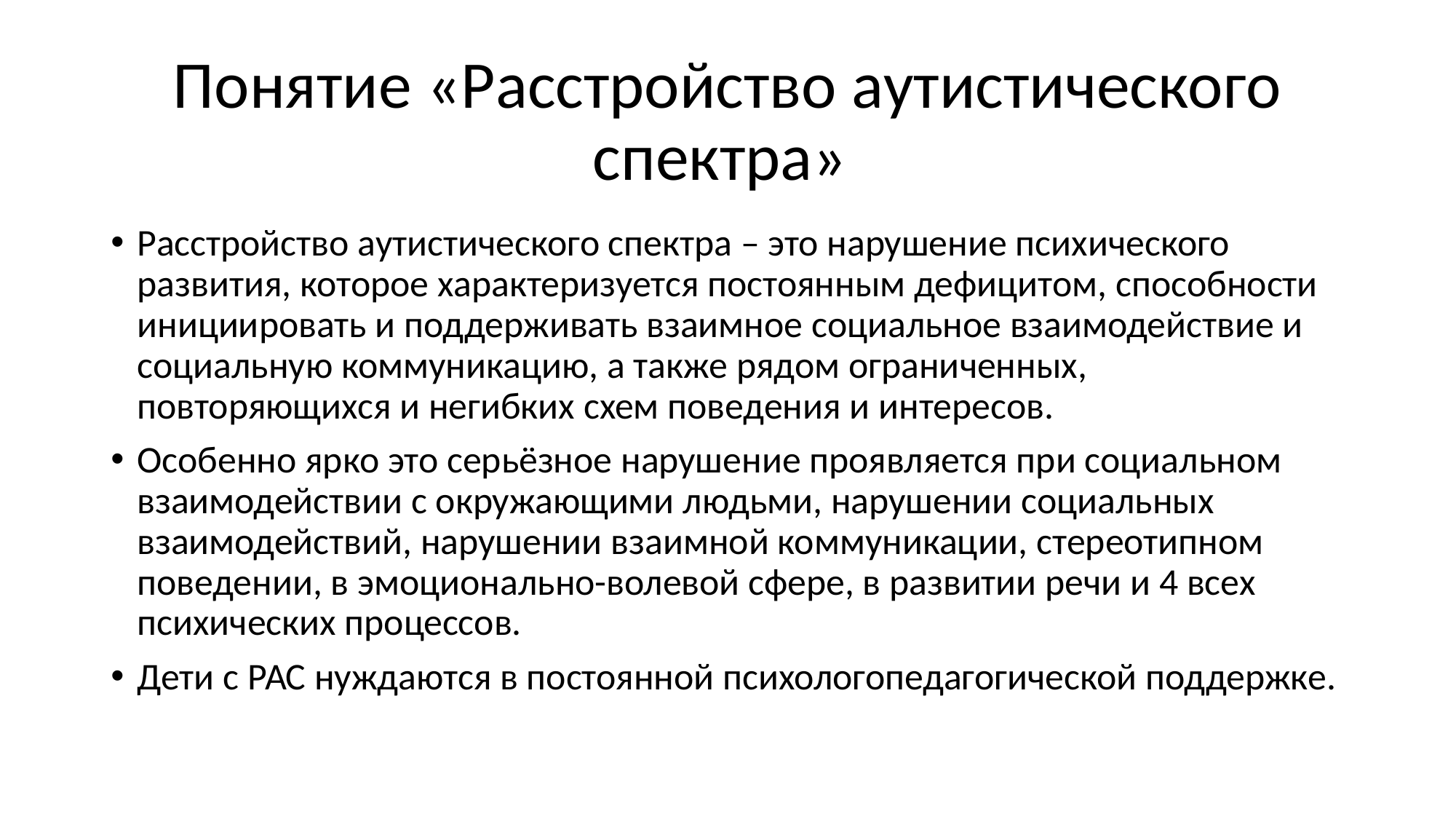

# Понятие «Расстройство аутистического спектра»
Расстройство аутистического спектра – это нарушение психического развития, которое характеризуется постоянным дефицитом, способности инициировать и поддерживать взаимное социальное взаимодействие и социальную коммуникацию, а также рядом ограниченных, повторяющихся и негибких схем поведения и интересов.
Особенно ярко это серьёзное нарушение проявляется при социальном взаимодействии с окружающими людьми, нарушении социальных взаимодействий, нарушении взаимной коммуникации, стереотипном поведении, в эмоционально-волевой сфере, в развитии речи и 4 всех психических процессов.
Дети с РАС нуждаются в постоянной психологопедагогической поддержке.